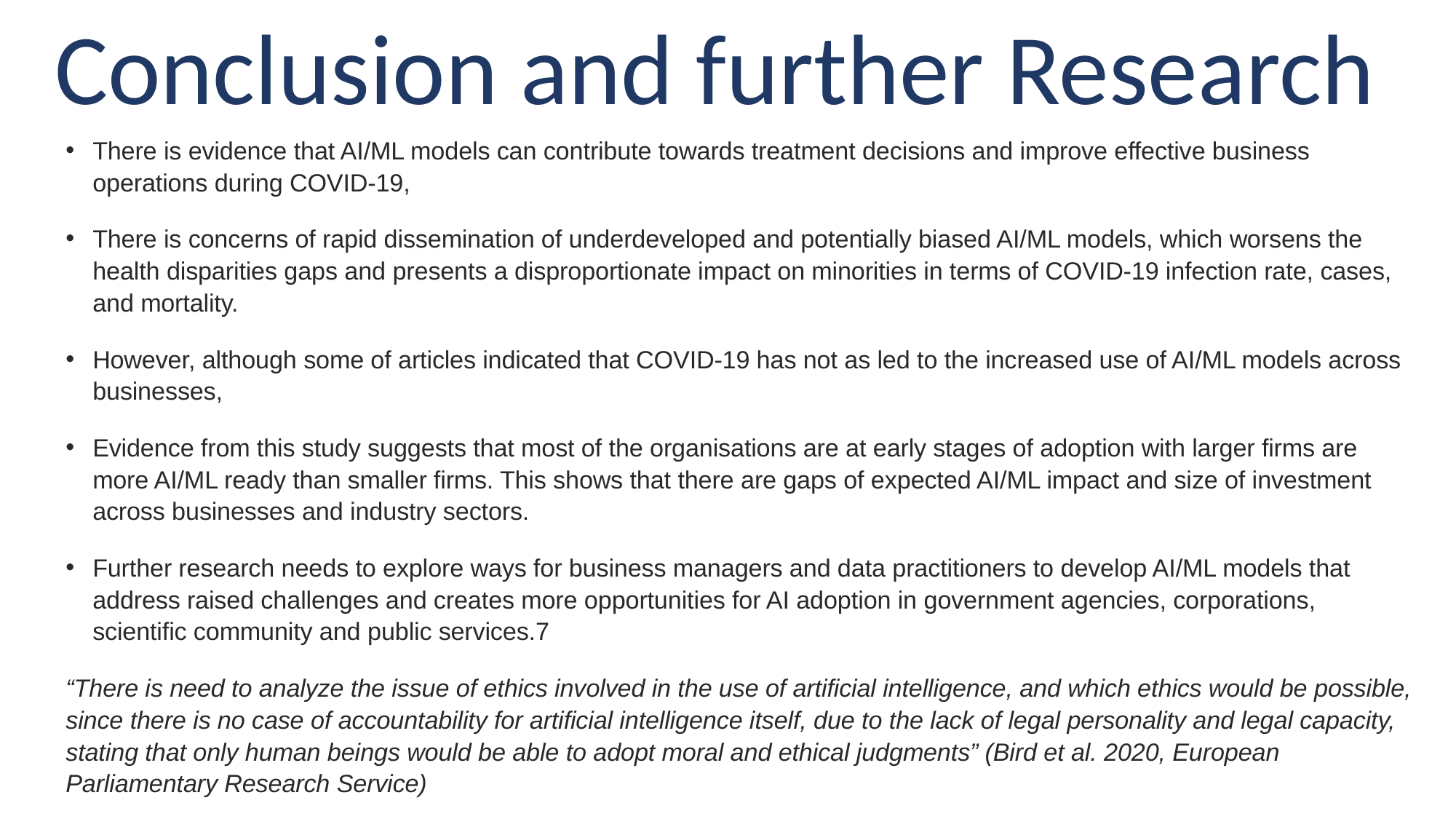

# Conclusion and further Research
There is evidence that AI/ML models can contribute towards treatment decisions and improve effective business operations during COVID-19,
There is concerns of rapid dissemination of underdeveloped and potentially biased AI/ML models, which worsens the health disparities gaps and presents a disproportionate impact on minorities in terms of COVID-19 infection rate, cases, and mortality.
However, although some of articles indicated that COVID-19 has not as led to the increased use of AI/ML models across businesses,
Evidence from this study suggests that most of the organisations are at early stages of adoption with larger firms are more AI/ML ready than smaller firms. This shows that there are gaps of expected AI/ML impact and size of investment across businesses and industry sectors.
Further research needs to explore ways for business managers and data practitioners to develop AI/ML models that address raised challenges and creates more opportunities for AI adoption in government agencies, corporations, scientific community and public services.7
“There is need to analyze the issue of ethics involved in the use of artificial intelligence, and which ethics would be possible, since there is no case of accountability for artificial intelligence itself, due to the lack of legal personality and legal capacity, stating that only human beings would be able to adopt moral and ethical judgments” (Bird et al. 2020, European Parliamentary Research Service)